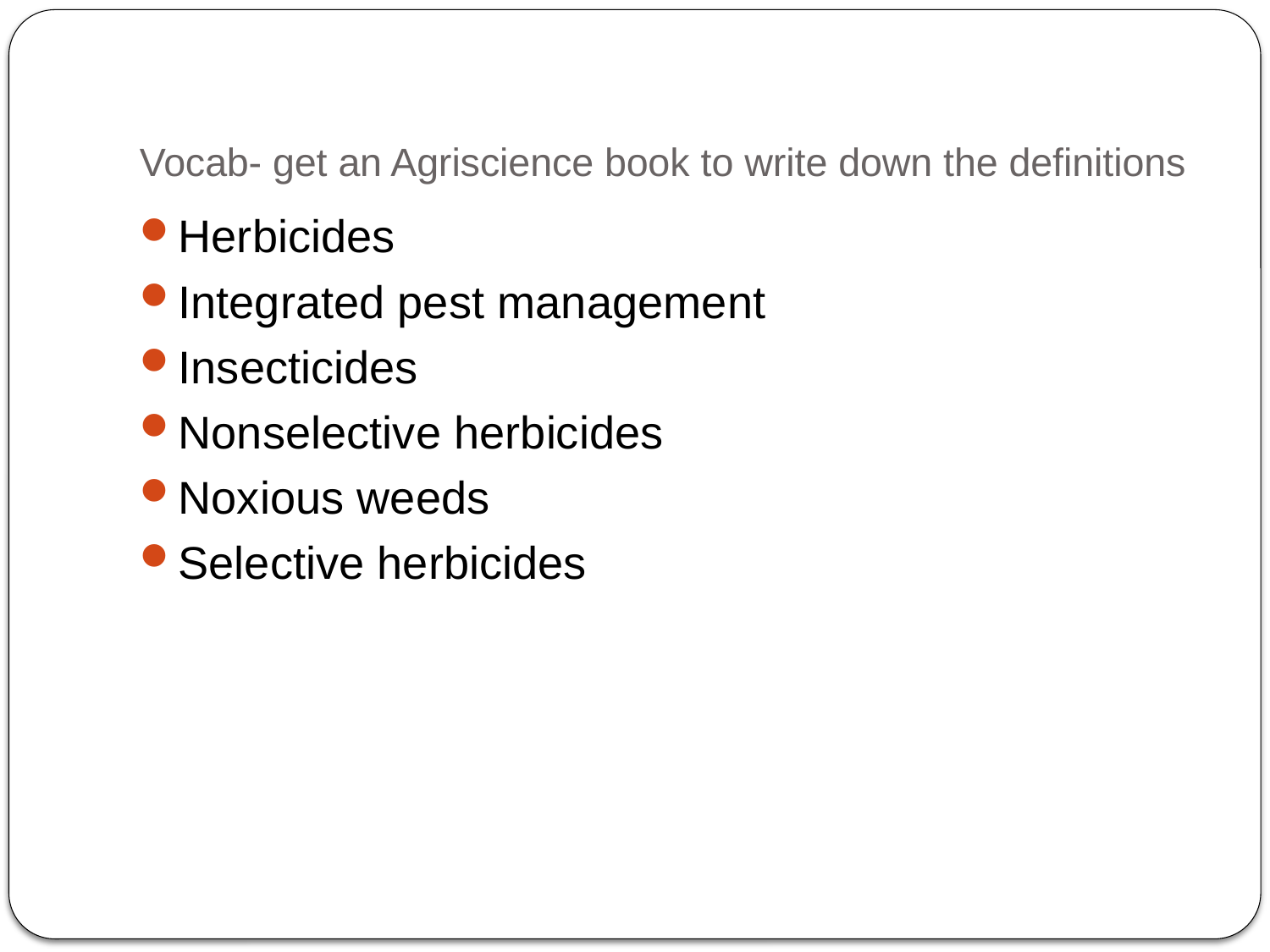

# Vocab- get an Agriscience book to write down the definitions
Herbicides
Integrated pest management
Insecticides
Nonselective herbicides
Noxious weeds
Selective herbicides